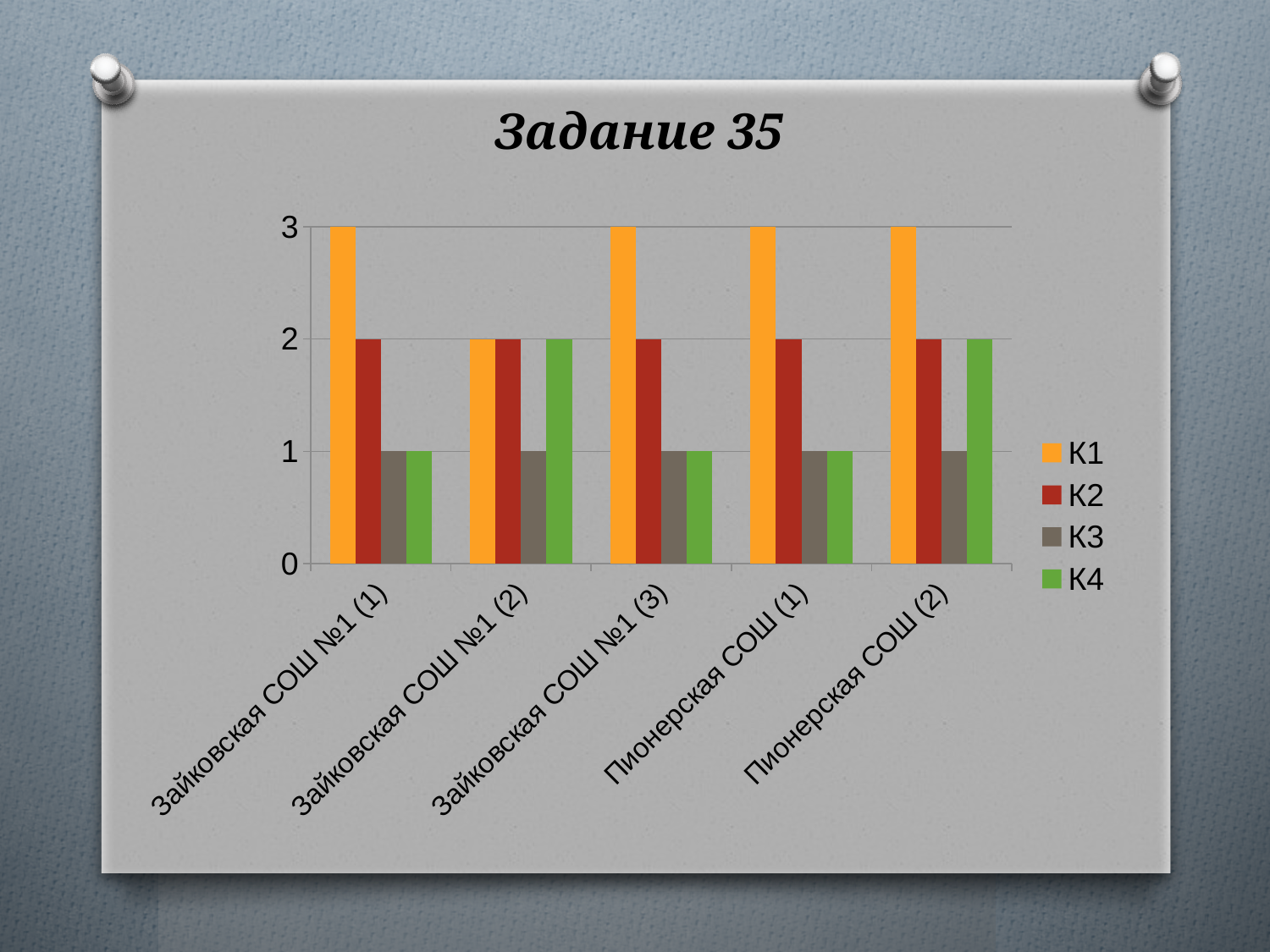

# Задание 35

### Chart

| Category | К1 | К2 | К3 | К4 |
|---|---|---|---|---|
| Зайковская СОШ №1 (1) | 3.0 | 2.0 | 1.0 | 1.0 |
| Зайковская СОШ №1 (2) | 2.0 | 2.0 | 1.0 | 2.0 |
| Зайковская СОШ №1 (3) | 3.0 | 2.0 | 1.0 | 1.0 |
| Пионерская СОШ (1) | 3.0 | 2.0 | 1.0 | 1.0 |
| Пионерская СОШ (2) | 3.0 | 2.0 | 1.0 | 2.0 |